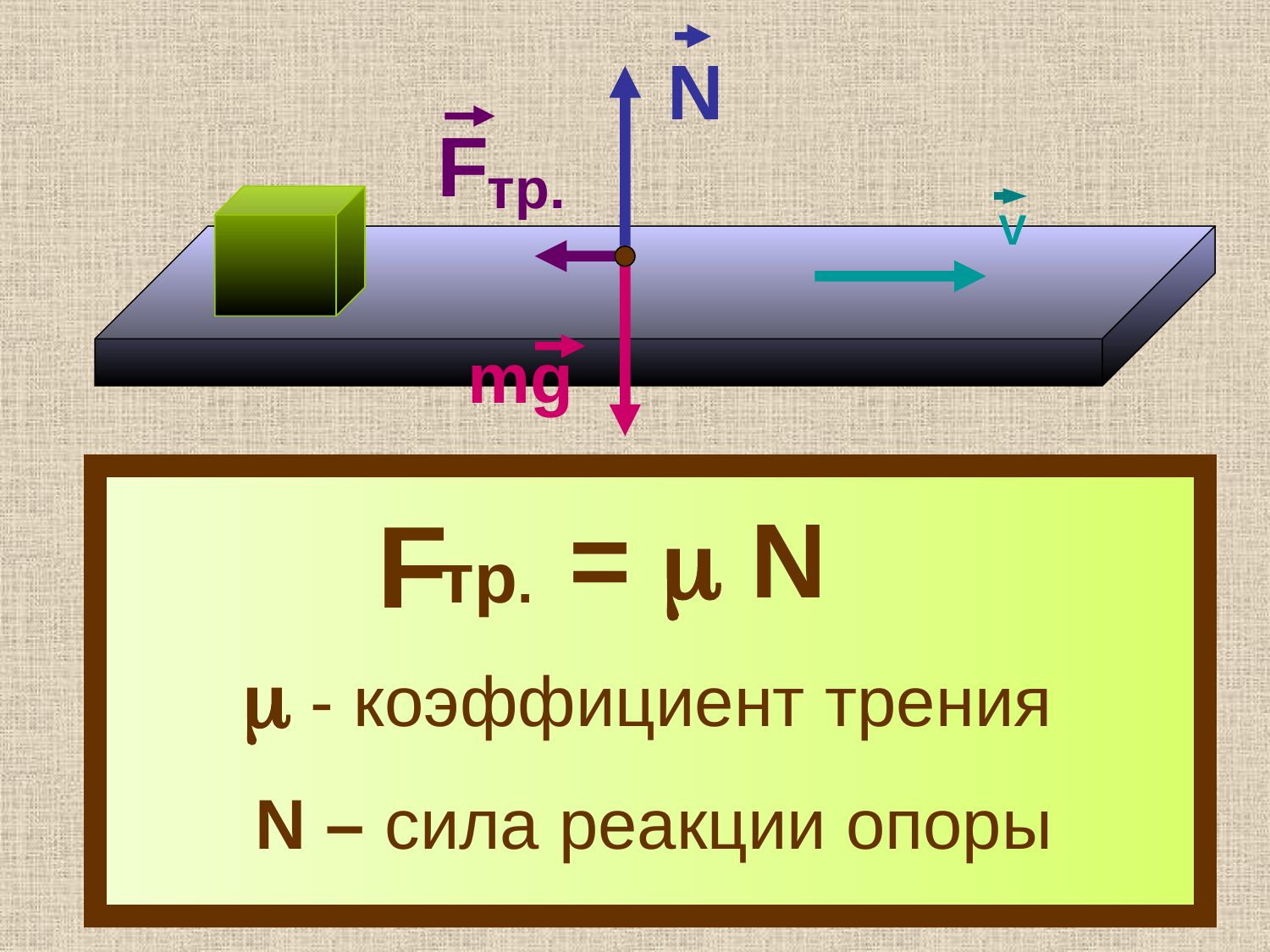

N

F

тр.

V

mg

F
 = μ N
тр.
μ - коэффициент трения
N – сила реакции опоры